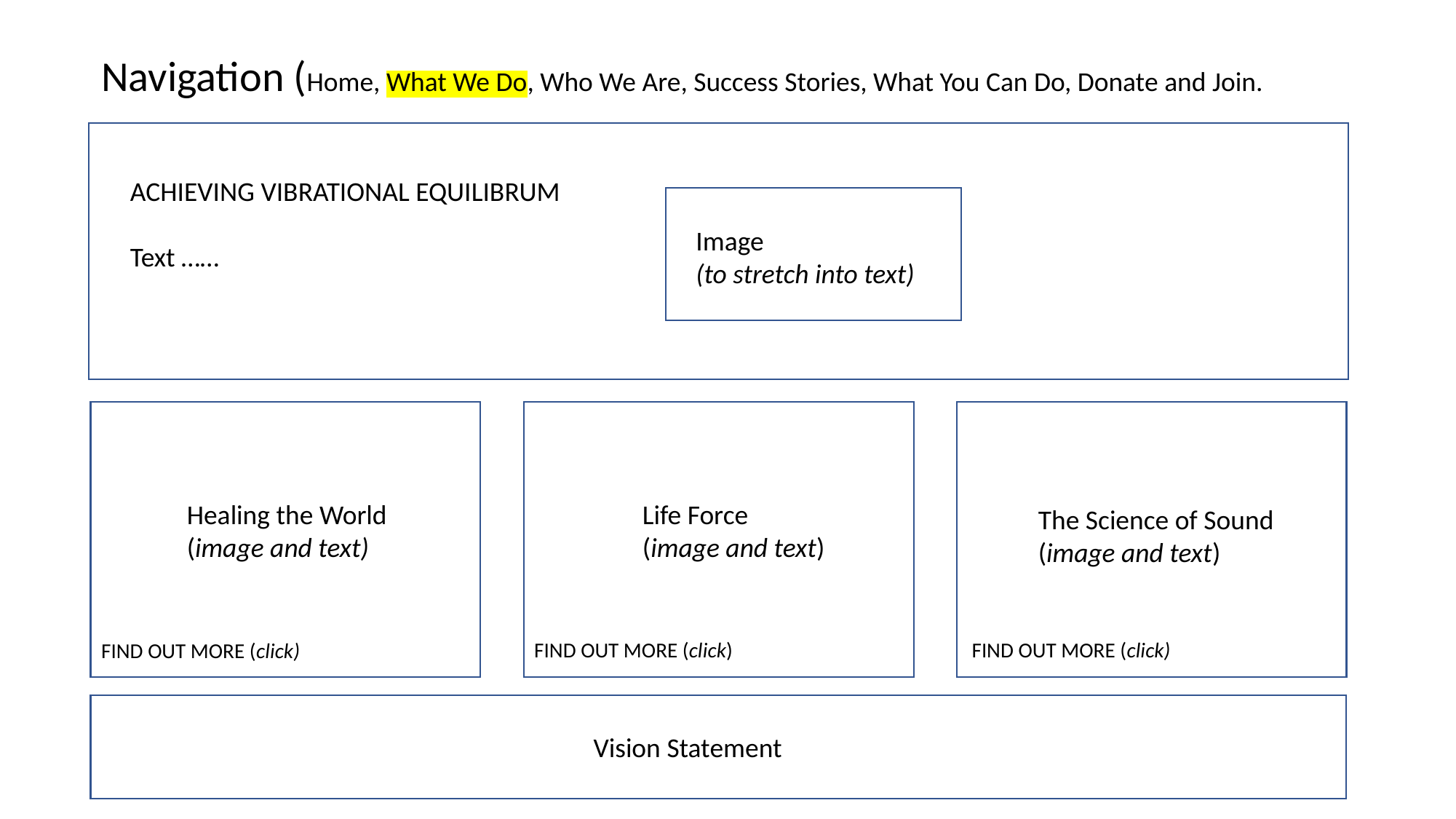

Navigation (Home, What We Do, Who We Are, Success Stories, What You Can Do, Donate and Join.

ACHIEVING VIBRATIONAL EQUILIBRUM

Text ……

Image
(to stretch into text)

Healing the World
(image and text)
Life Force
(image and text)
The Science of Sound
(image and text)
FIND OUT MORE (click)
FIND OUT MORE (click)
FIND OUT MORE (click)

Vision Statement